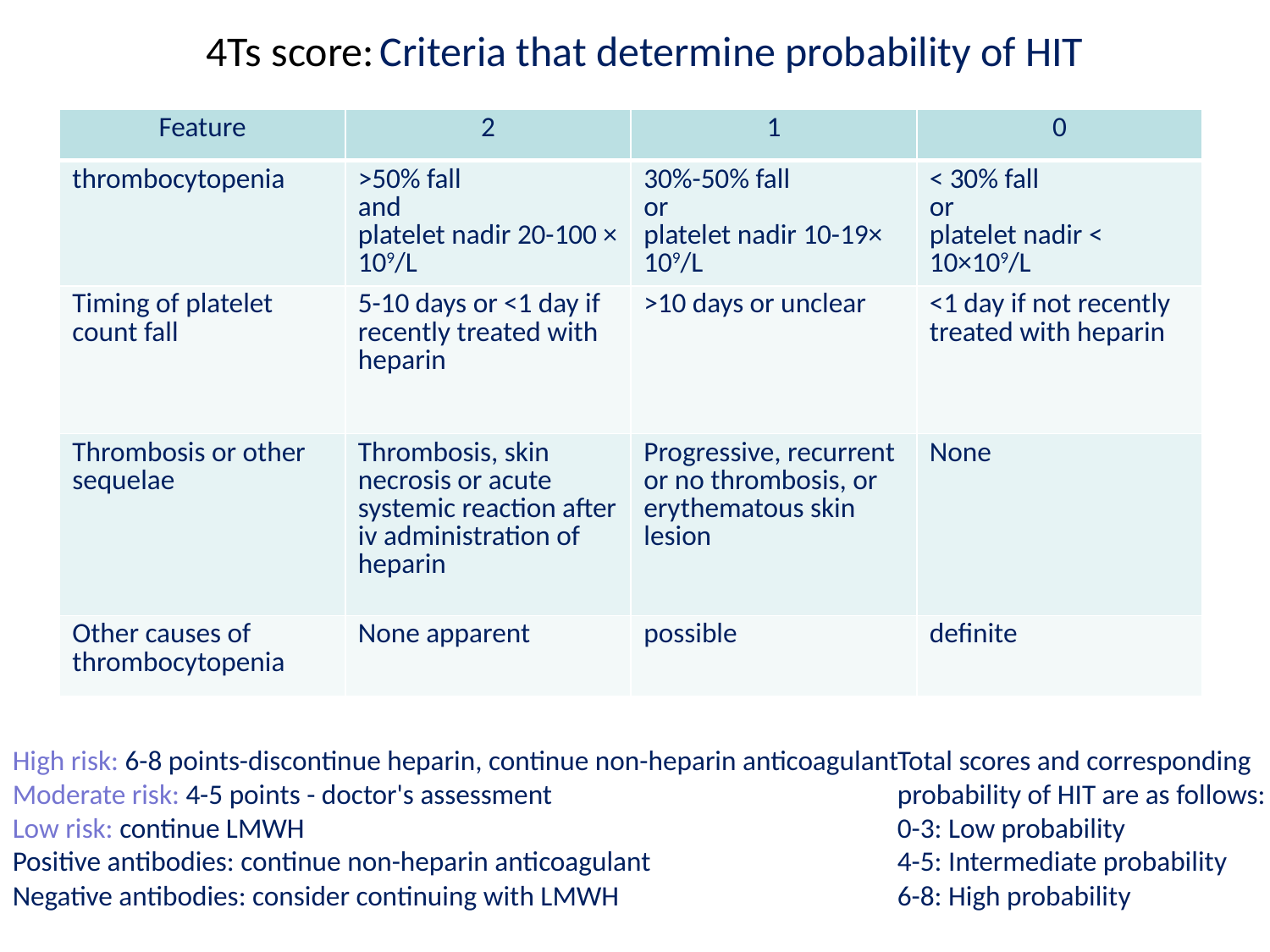

# 4Ts score: Criteria that determine probability of HIT
| Feature | 2 | 1 | 0 |
| --- | --- | --- | --- |
| thrombocytopenia | >50% fall and platelet nadir 20-100 × 109/L | 30%-50% fall or platelet nadir 10-19× 109/L | < 30% fall or platelet nadir < 10×109/L |
| Timing of platelet count fall | 5-10 days or <1 day if recently treated with heparin | >10 days or unclear | <1 day if not recently treated with heparin |
| Thrombosis or other sequelae | Thrombosis, skin necrosis or acute systemic reaction after iv administration of heparin | Progressive, recurrent or no thrombosis, or erythematous skin lesion | None |
| Other causes of thrombocytopenia | None apparent | possible | definite |
High risk: 6-8 points-discontinue heparin, continue non-heparin anticoagulant
Moderate risk: 4-5 points - doctor's assessment
Low risk: continue LMWH
Positive antibodies: continue non-heparin anticoagulant
Negative antibodies: consider continuing with LMWH
Total scores and corresponding probability of HIT are as follows:
0-3: Low probability
4-5: Intermediate probability
6-8: High probability